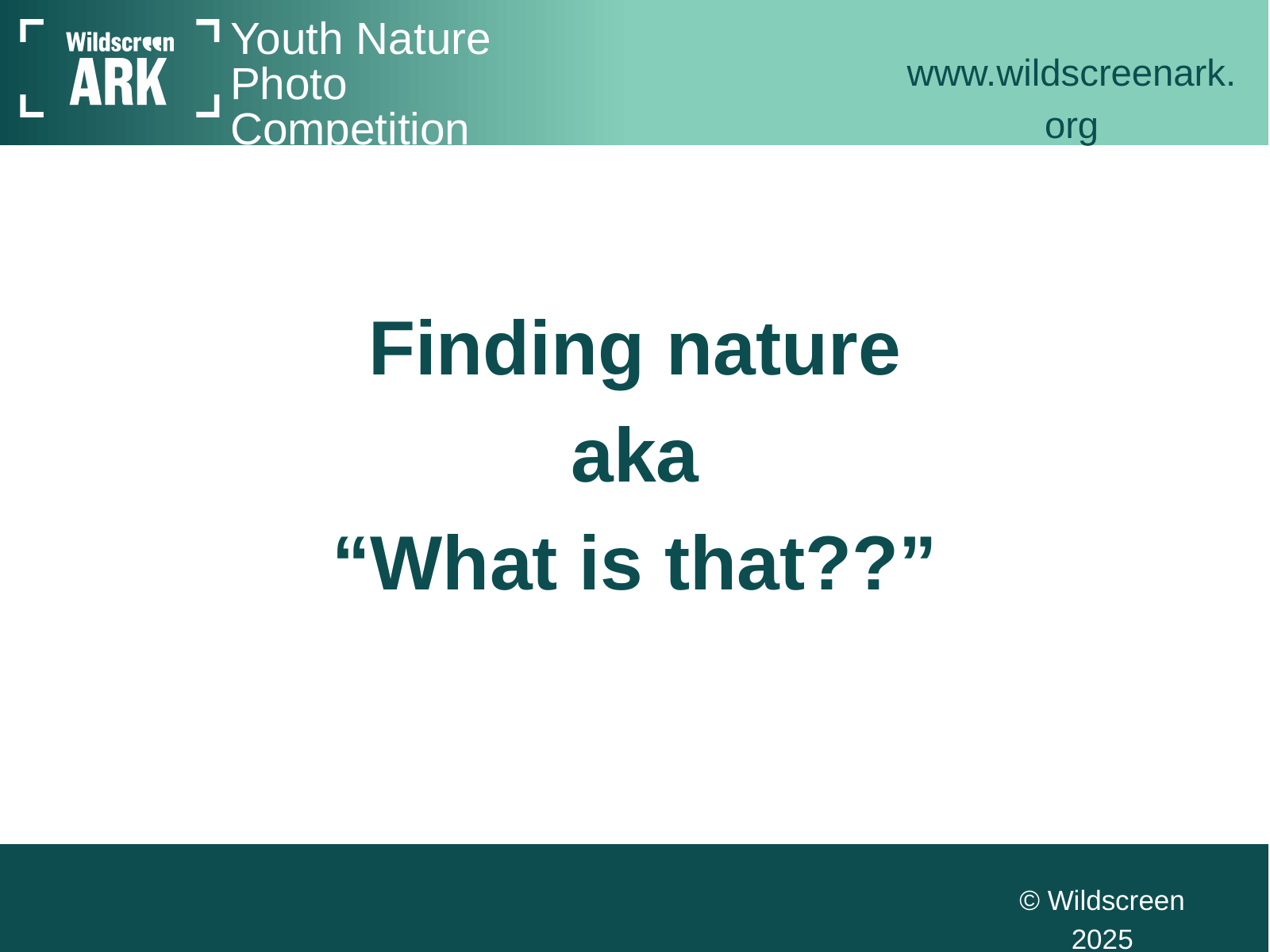

www.wildscreenark.org

Youth Nature Photo Competition

Finding nature
aka
“What is that??”

© Wildscreen 2025